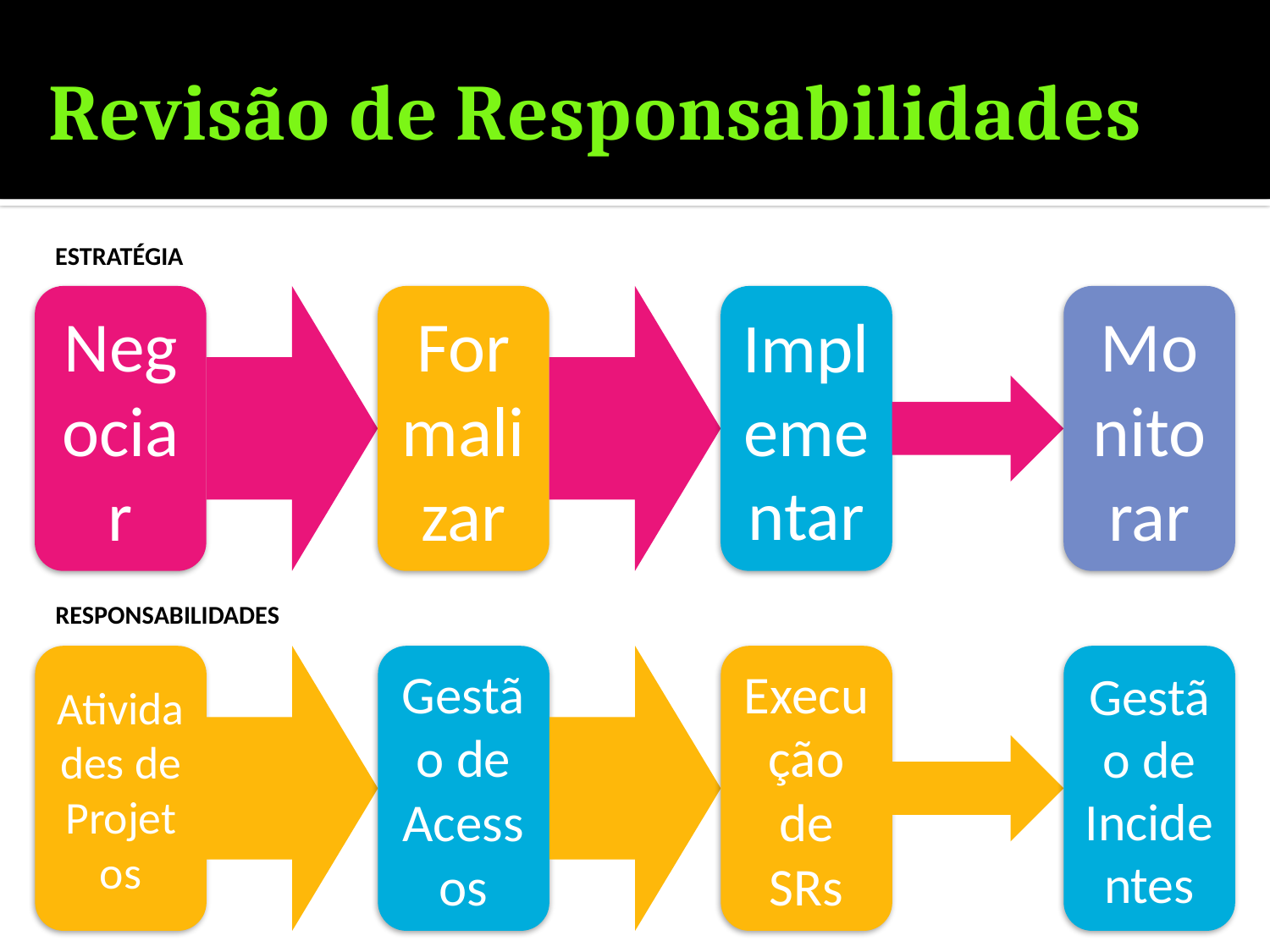

# Revisão de Responsabilidades
Estratégia
Negociar
Formalizar
Implementar
Monitorar
responsabilidades
Gestão de Incidentes
Atividades de Projetos
Gestão de Acessos
Execução de SRs